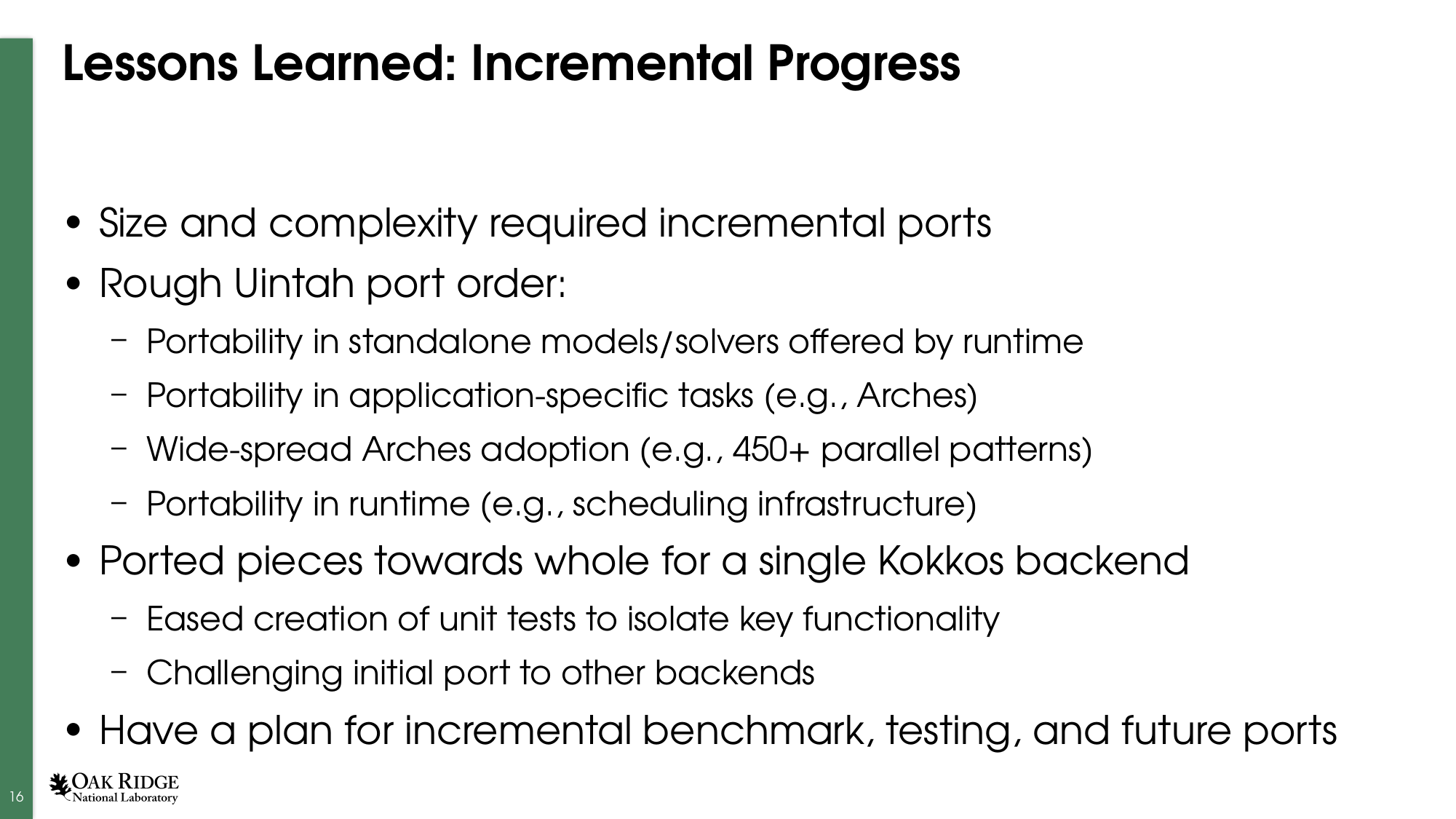

# Lessons Learned: Incremental Progress
Size and complexity required incremental ports
Rough Uintah port order:
Portability in standalone models/solvers offered by runtime
Portability in application-specific tasks (e.g., Arches)
Wide-spread Arches adoption (e.g., 450+ parallel patterns)
Portability in runtime (e.g., scheduling infrastructure)
Ported pieces towards whole for a single Kokkos backend
Eased creation of unit tests to isolate key functionality
Challenging initial port to other backends
Have a plan for incremental benchmark, testing, and future ports